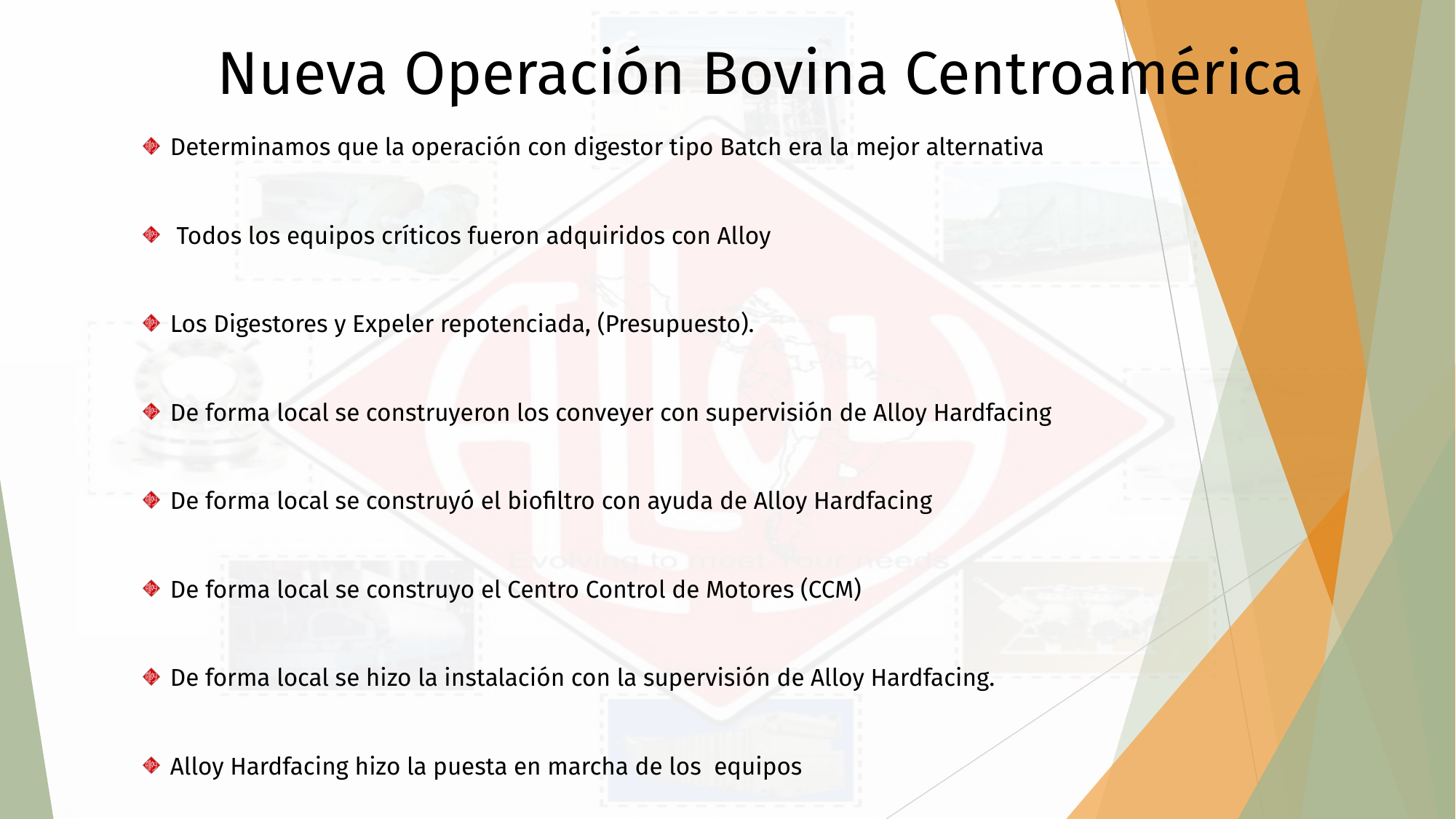

Nueva Operación Bovina Centroamérica

Determinamos que la operación con digestor tipo Batch era la mejor alternativa

 Todos los equipos críticos fueron adquiridos con Alloy

Los Digestores y Expeler repotenciada, (Presupuesto).

De forma local se construyeron los conveyer con supervisión de Alloy Hardfacing

De forma local se construyó el biofiltro con ayuda de Alloy Hardfacing

De forma local se construyo el Centro Control de Motores (CCM)

De forma local se hizo la instalación con la supervisión de Alloy Hardfacing.

Alloy Hardfacing hizo la puesta en marcha de los  equipos